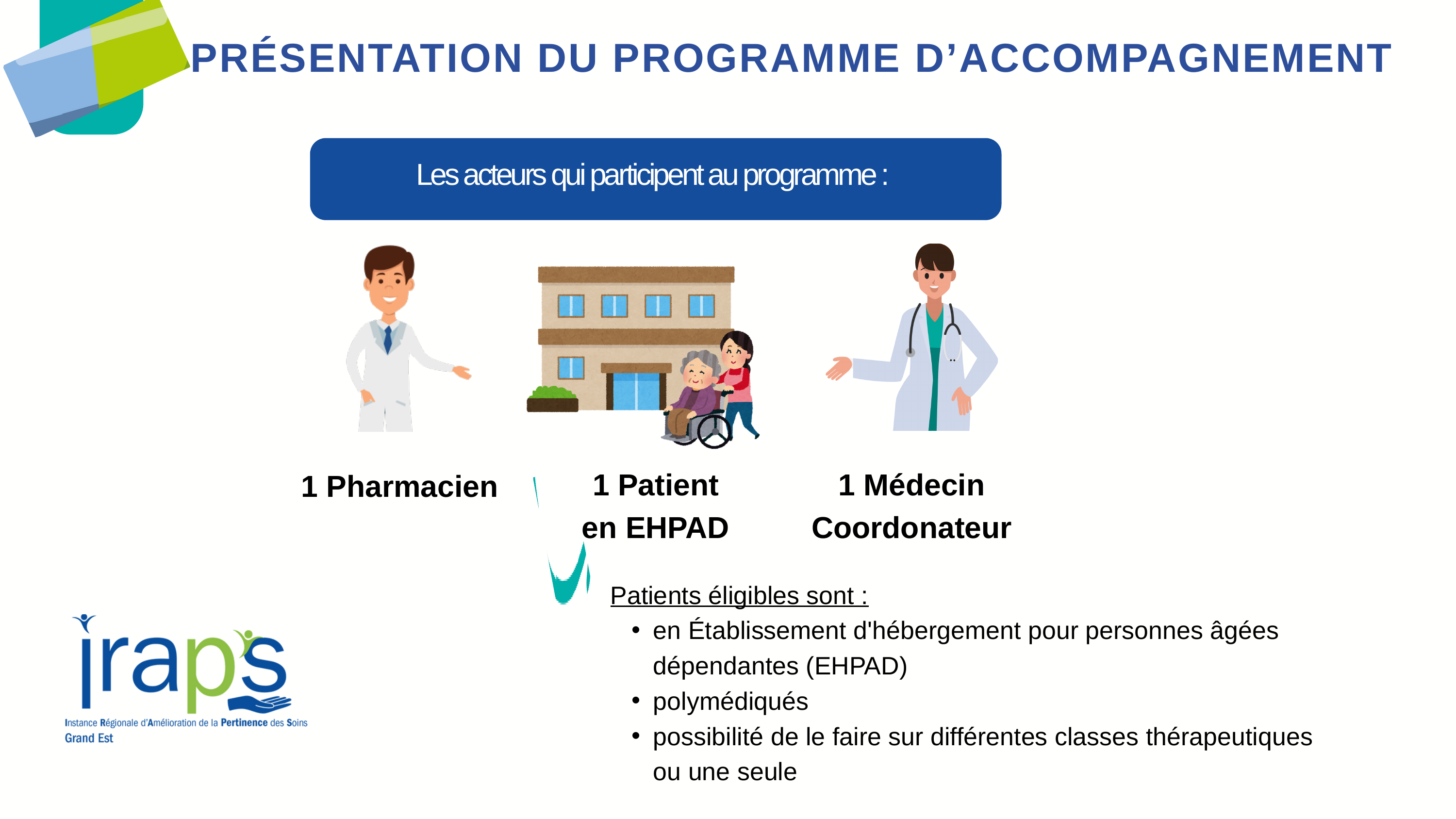

PRÉSENTATION DU PROGRAMME D’ACCOMPAGNEMENT

Les acteurs qui participent au programme :

1 Patient en EHPAD
1 Médecin Coordonateur
1 Pharmacien

Patients éligibles sont :
en Établissement d'hébergement pour personnes âgées dépendantes (EHPAD)
polymédiqués
possibilité de le faire sur différentes classes thérapeutiques ou une seule